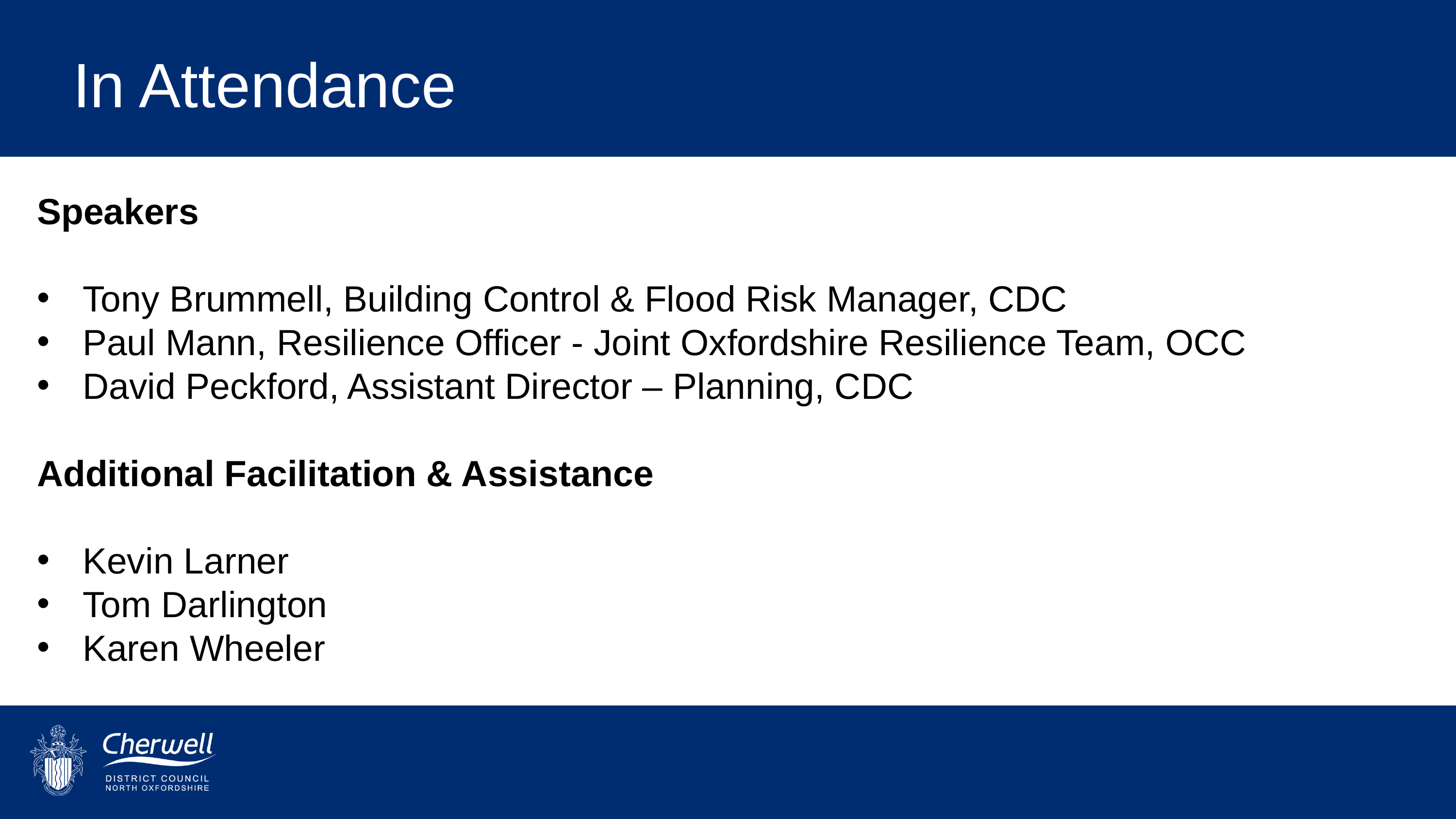

In Attendance
Speakers

Tony Brummell, Building Control & Flood Risk Manager, CDC
Paul Mann, Resilience Officer - Joint Oxfordshire Resilience Team, OCC
David Peckford, Assistant Director – Planning, CDC

Additional Facilitation & Assistance

Kevin Larner
Tom Darlington
Karen Wheeler